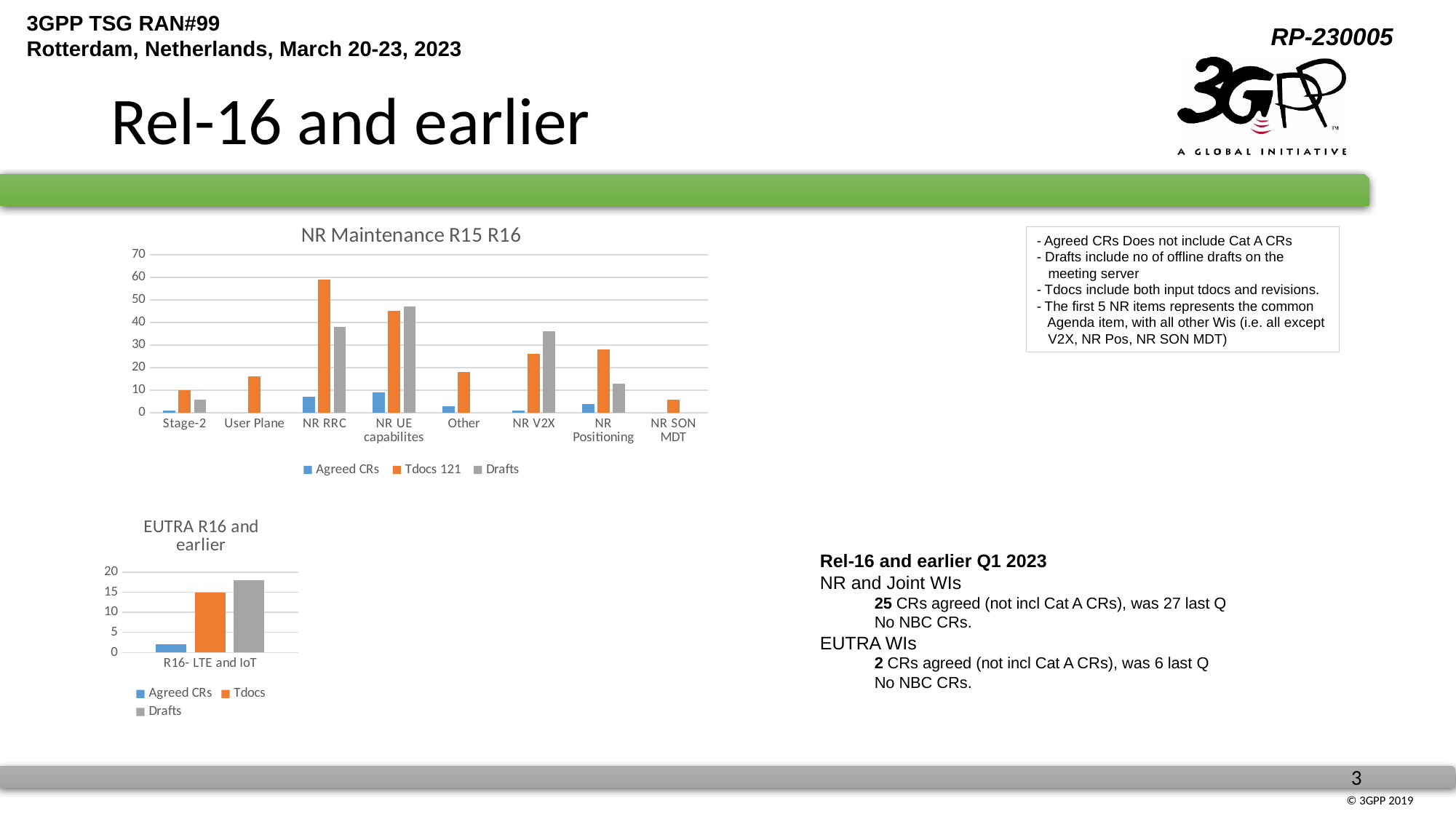

# Rel-16 and earlier

### Chart: NR Maintenance R15 R16

| Category | Agreed CRs | Tdocs 121 | Drafts |
|---|---|---|---|
| Stage-2 | 1.0 | 10.0 | 6.0 |
| User Plane | 0.0 | 16.0 | None |
| NR RRC | 7.0 | 59.0 | 38.0 |
| NR UE capabilites | 9.0 | 45.0 | 47.0 |
| Other | 3.0 | 18.0 | None |
| NR V2X | 1.0 | 26.0 | 36.0 |
| NR Positioning | 4.0 | 28.0 | 13.0 |
| NR SON MDT | 0.0 | 6.0 | None |
- Agreed CRs Does not include Cat A CRs
- Drafts include no of offline drafts on the
   meeting server
- Tdocs include both input tdocs and revisions.
- The first 5 NR items represents the common
   Agenda item, with all other Wis (i.e. all except
   V2X, NR Pos, NR SON MDT)

### Chart: EUTRA R16 and earlier

| Category | Agreed CRs | Tdocs | Drafts |
|---|---|---|---|
| R16- LTE and IoT | 2.0 | 15.0 | 18.0 |
Rel-16 and earlier Q1 2023
NR and Joint WIs
25 CRs agreed (not incl Cat A CRs), was 27 last Q
No NBC CRs.
EUTRA WIs
2 CRs agreed (not incl Cat A CRs), was 6 last Q
No NBC CRs.